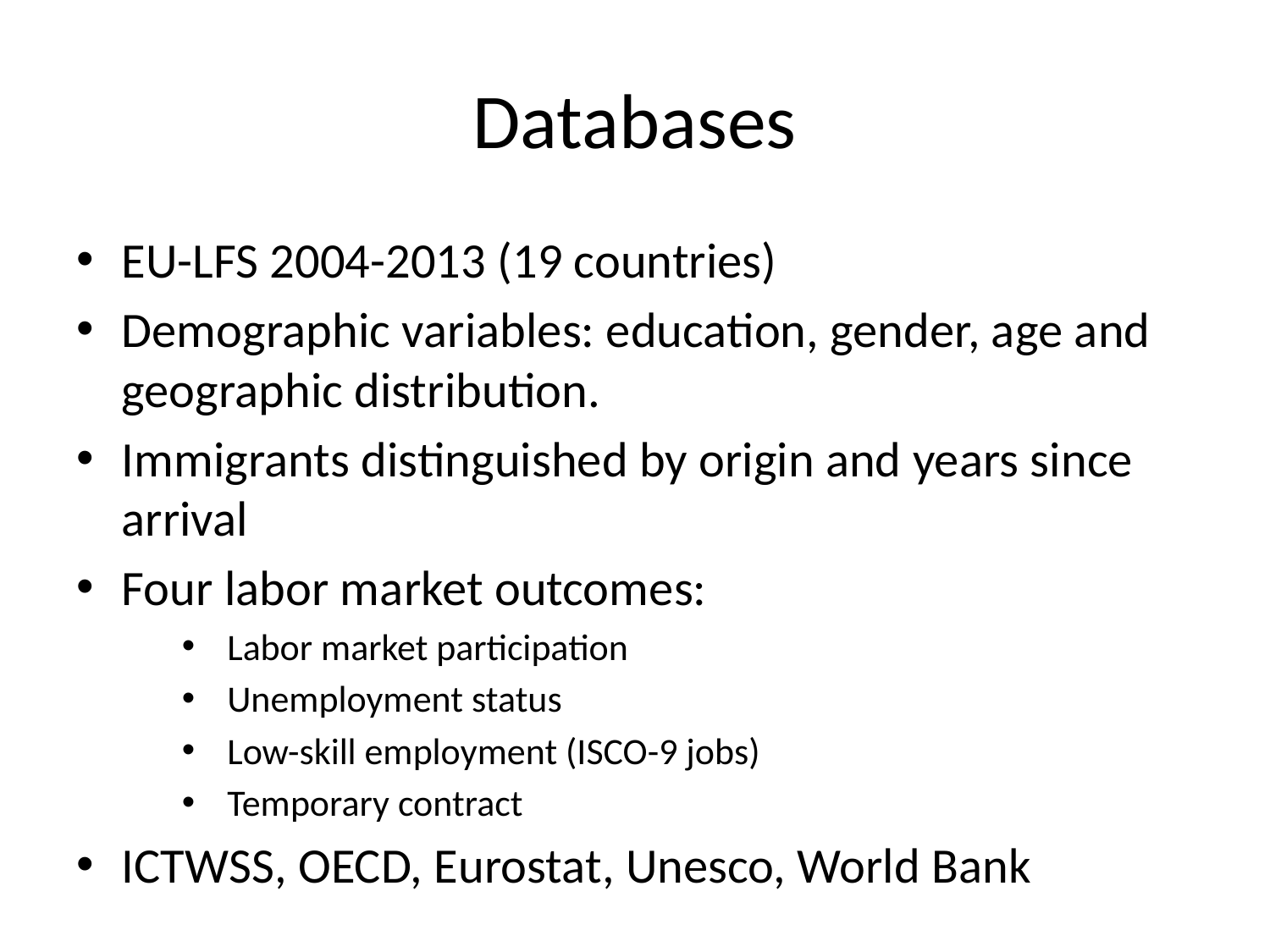

# Databases
EU-LFS 2004-2013 (19 countries)
Demographic variables: education, gender, age and geographic distribution.
Immigrants distinguished by origin and years since arrival
Four labor market outcomes:
Labor market participation
Unemployment status
Low-skill employment (ISCO-9 jobs)
Temporary contract
ICTWSS, OECD, Eurostat, Unesco, World Bank